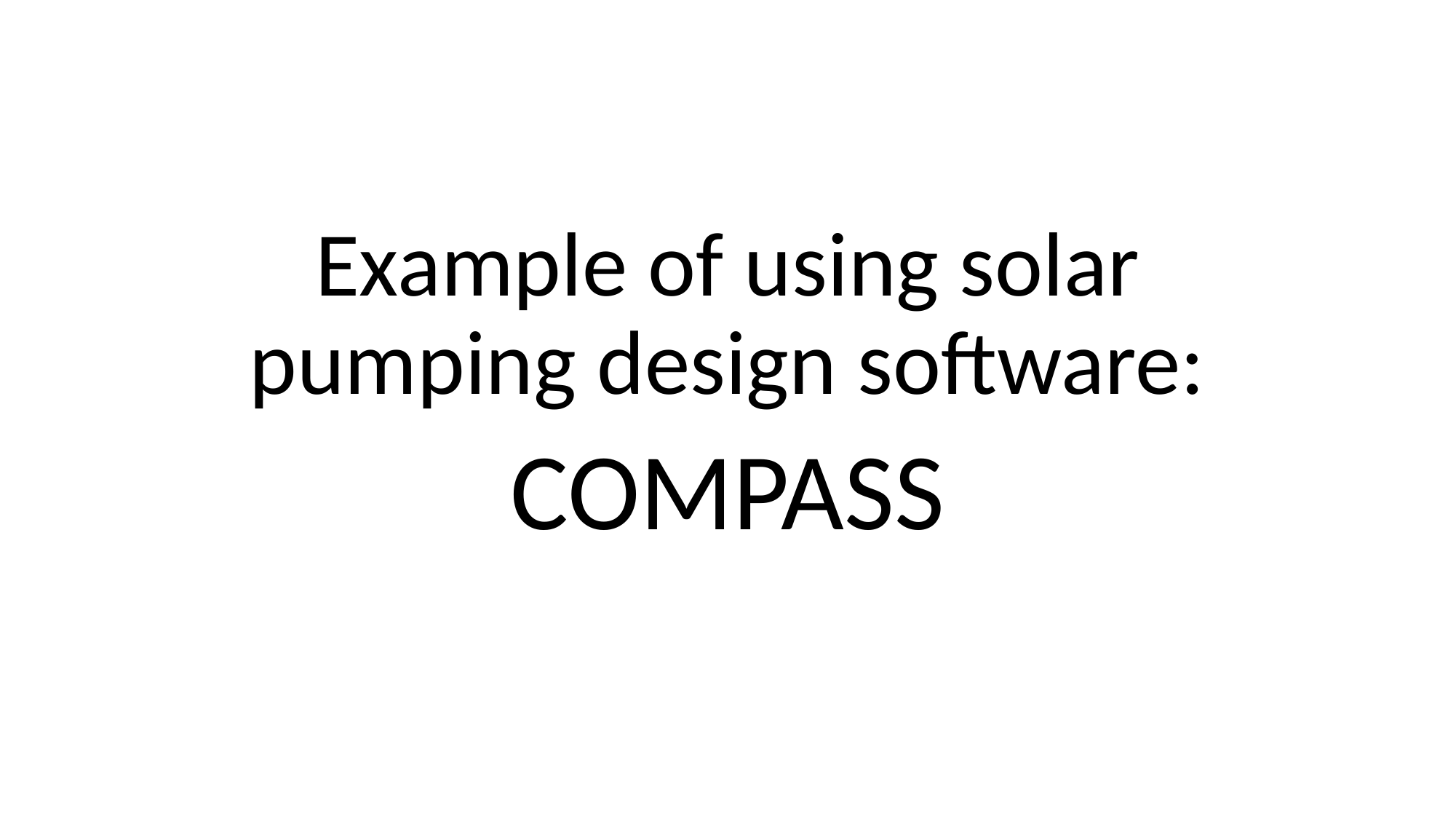

# Example of using solar pumping design software:
COMPASS